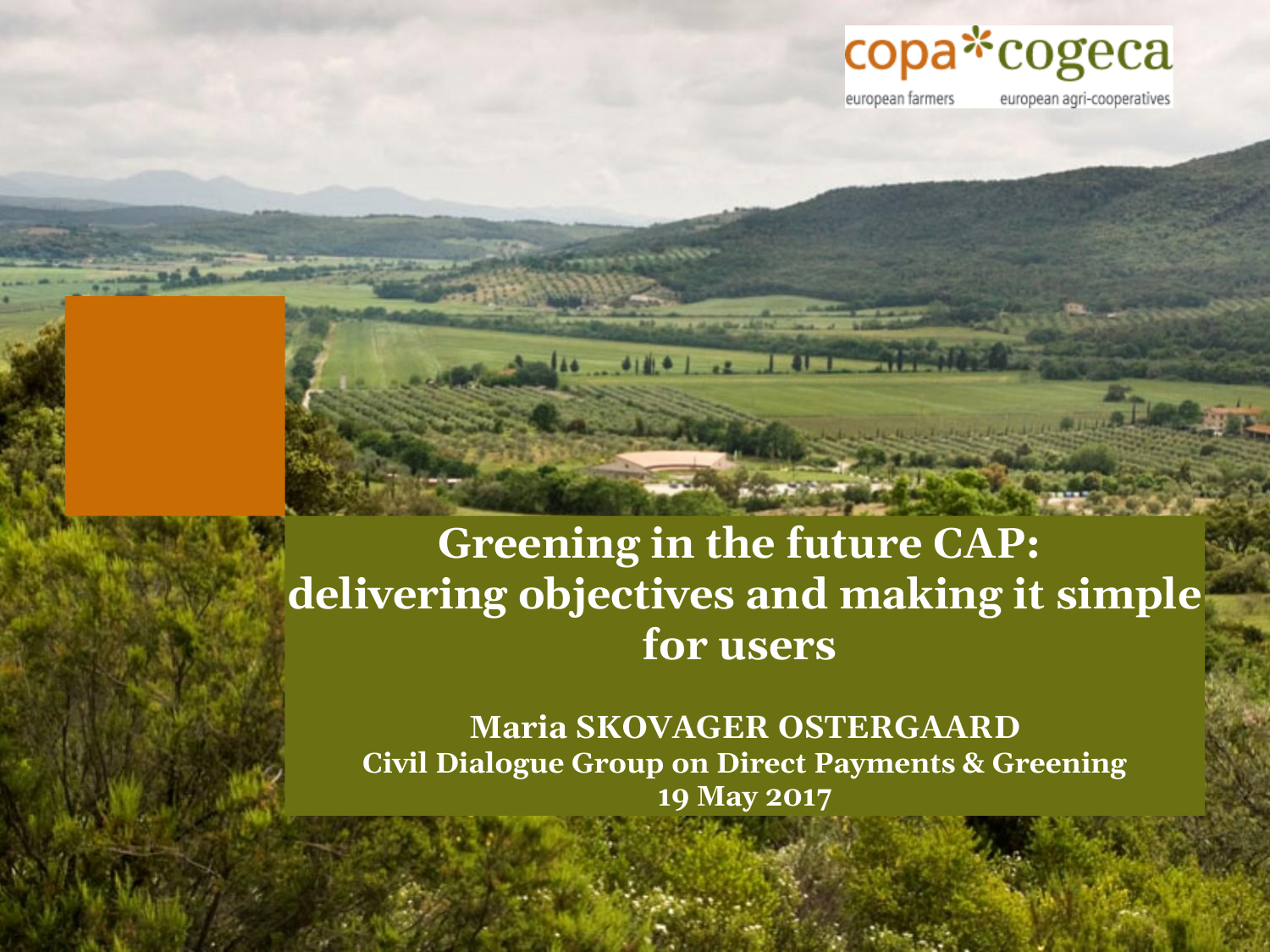

Greening in the future CAP:
delivering objectives and making it simple for users

Maria SKOVAGER OSTERGAARD
Civil Dialogue Group on Direct Payments & Greening
19 May 2017